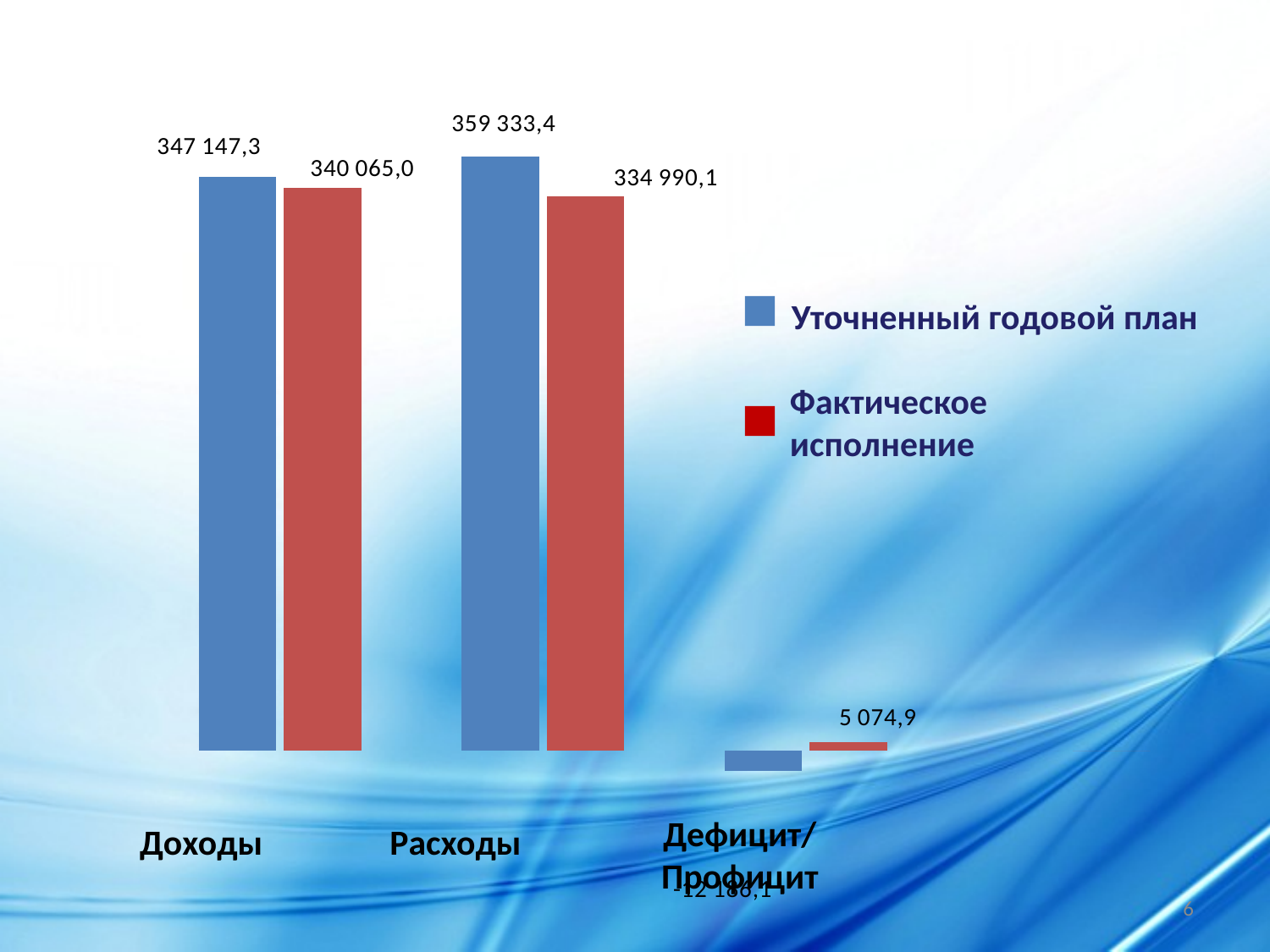

### Chart

| Category | План на год | Фактическое исполнение |
|---|---|---|
| Доходы | 347147.3 | 340065.0 |
| Расходы | 359333.4 | 334990.1 |
| Дефицит | -12186.1 | 5074.9 |
| Муниц.долг | 0.0 | 0.0 |
Уточненный годовой план

Фактическое исполнение

Дефицит/Профицит
Доходы
Расходы

6